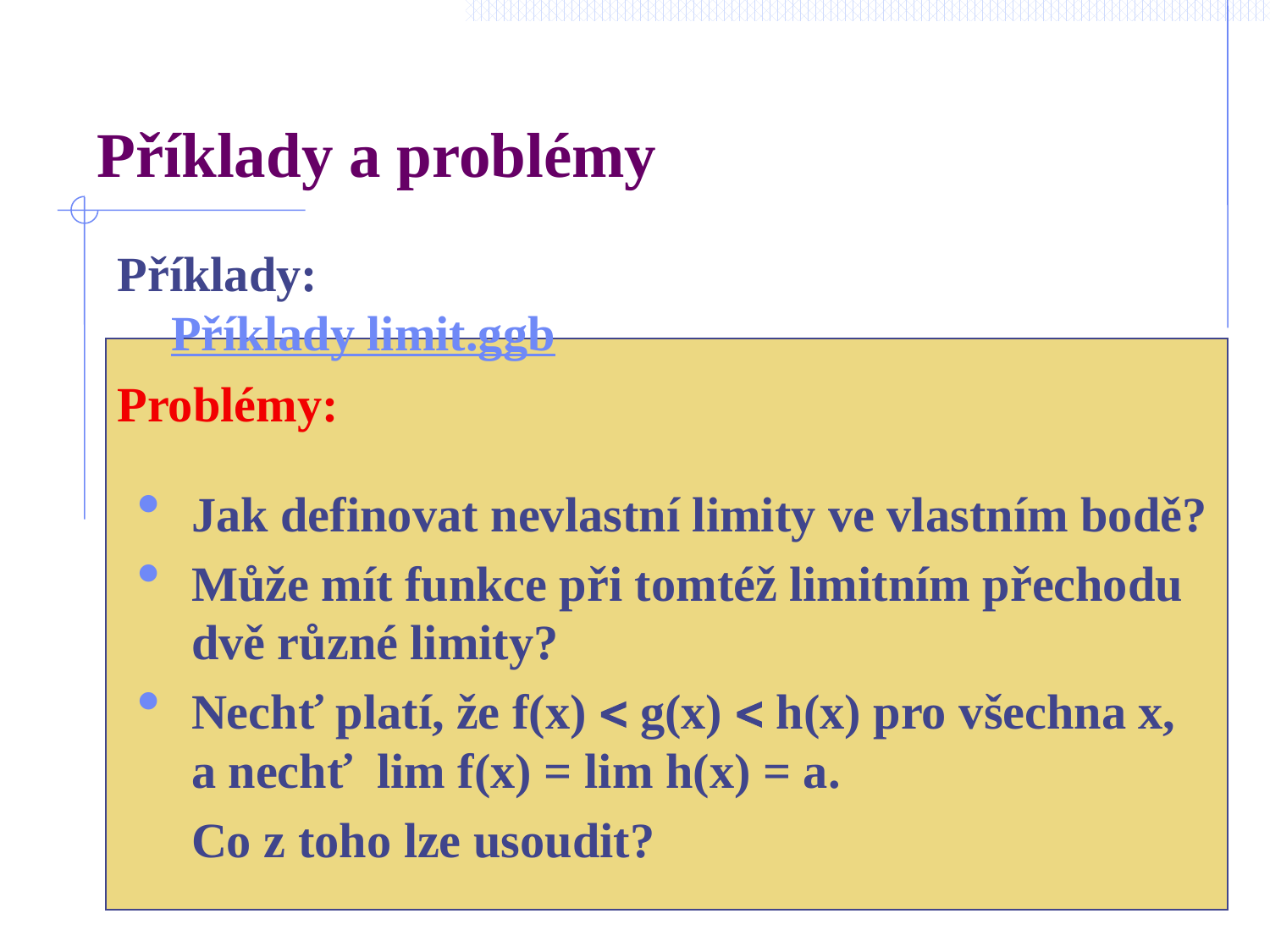

# Příklady a problémy
Příklady:		                      Příklady limit.ggb

Problémy:
Jak definovat nevlastní limity ve vlastním bodě?
Může mít funkce při tomtéž limitním přechodu dvě různé limity?
Nechť platí, že f(x) < g(x) < h(x) pro všechna x,  a nechť  lim f(x) = lim h(x) = a.
	Co z toho lze usoudit?